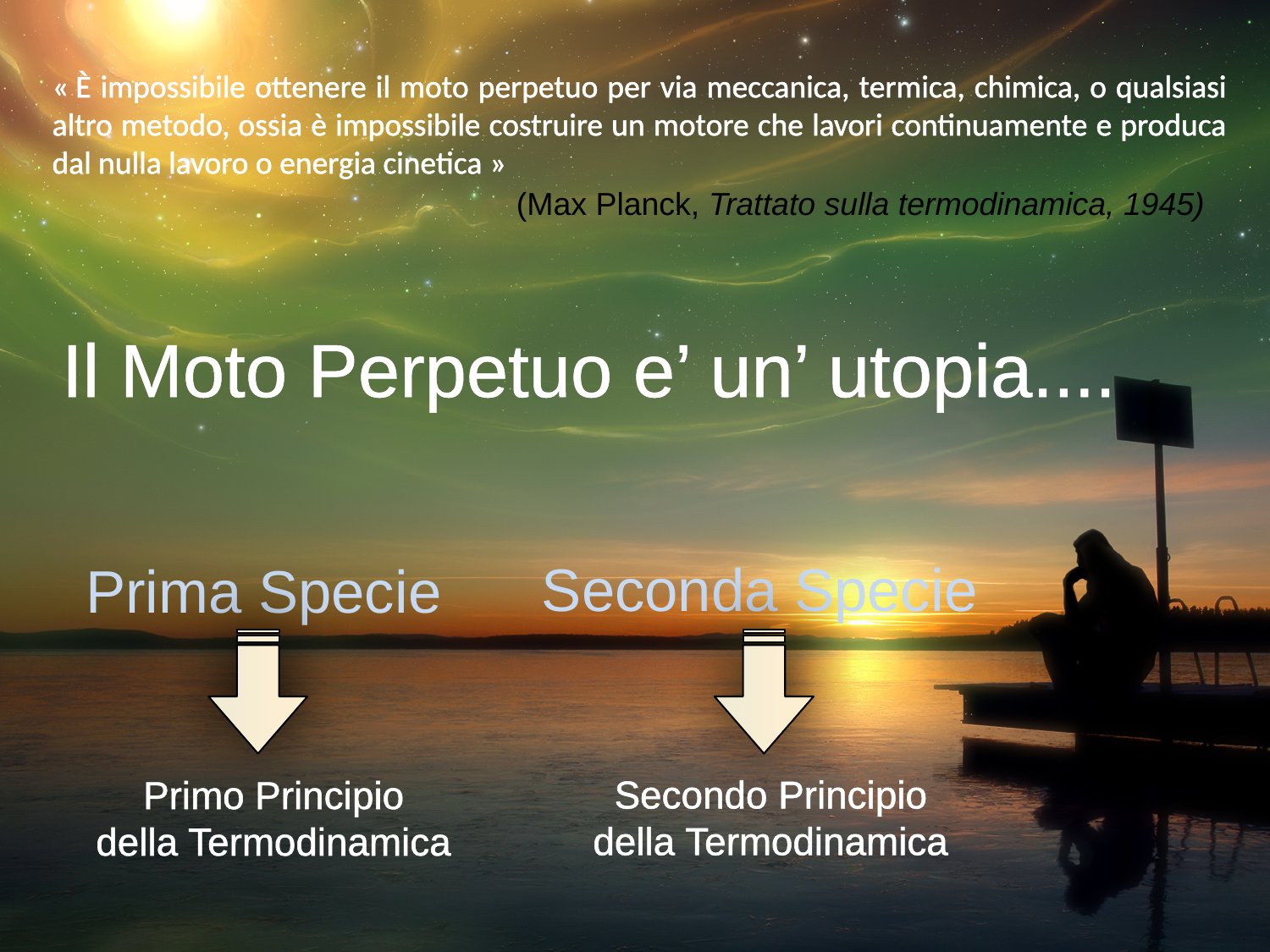

« È impossibile ottenere il moto perpetuo per via meccanica, termica, chimica, o qualsiasi altro metodo, ossia è impossibile costruire un motore che lavori continuamente e produca dal nulla lavoro o energia cinetica »
(Max Planck, Trattato sulla termodinamica, 1945)
# Il Moto Perpetuo e’ un’ utopia....
Seconda Specie
Prima Specie

Secondo Principio
della Termodinamica
Primo Principio
della Termodinamica